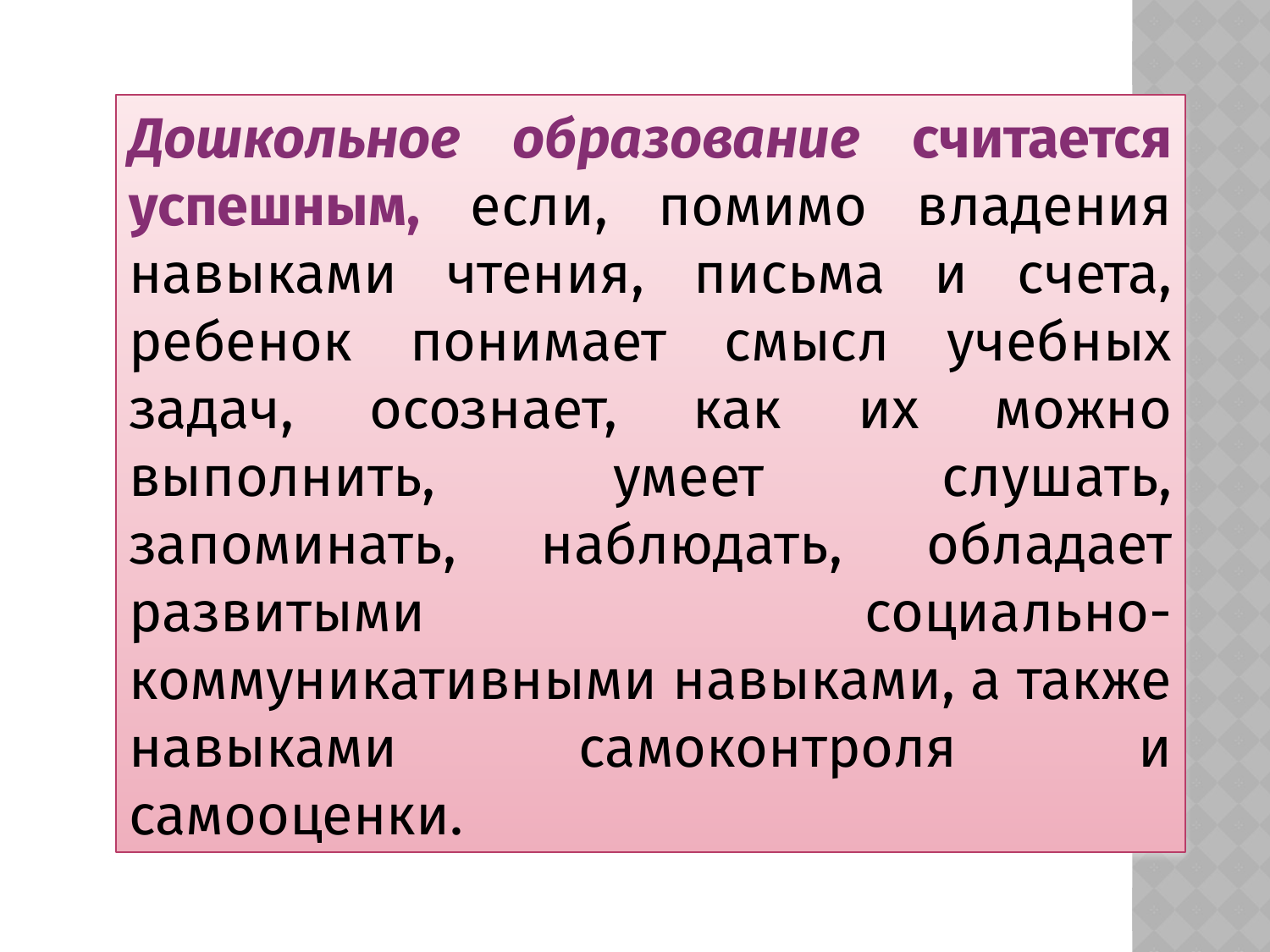

Дошкольное образование считается успешным, если, помимо владения навыками чтения, письма и счета, ребенок понимает смысл учебных задач, осознает, как их можно выполнить, умеет слушать, запоминать, наблюдать, обладает развитыми социально-коммуникативными навыками, а также навыками самоконтроля и самооценки.